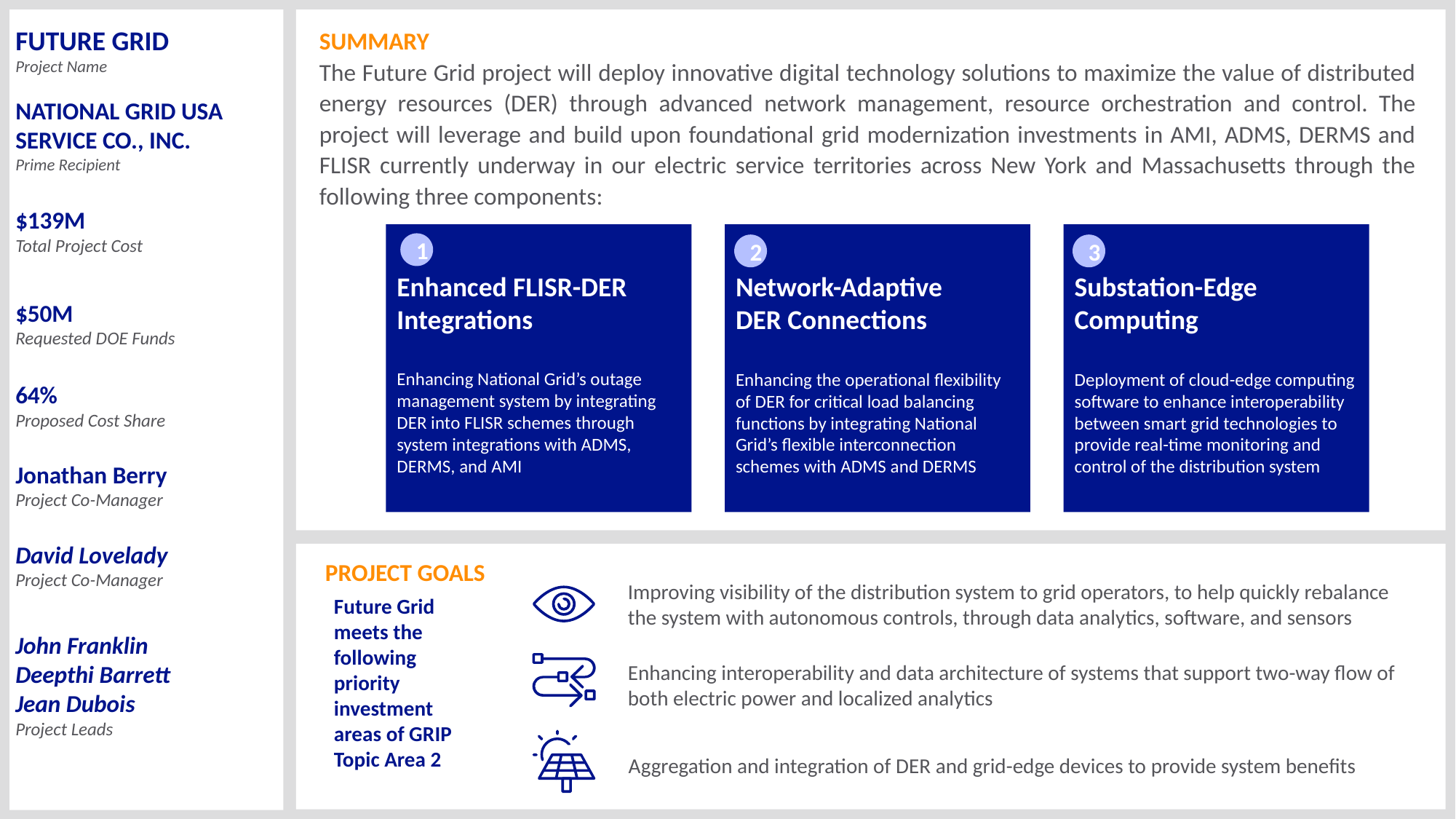

SUMMARY
The Future Grid project will deploy innovative digital technology solutions to maximize the value of distributed energy resources (DER) through advanced network management, resource orchestration and control. The project will leverage and build upon foundational grid modernization investments in AMI, ADMS, DERMS and FLISR currently underway in our electric service territories across New York and Massachusetts through the following three components:
FUTURE GRID
Project Name
NATIONAL GRID USA SERVICE CO., INC.
Prime Recipient
$139M
Total Project Cost
$50M
Requested DOE Funds
64%
Proposed Cost Share
Jonathan Berry
Project Co-Manager
David Lovelady
Project Co-Manager

John Franklin
Deepthi Barrett
Jean Dubois
Project Leads

Enhanced FLISR-DER Integrations
Enhancing National Grid’s outage management system by integrating DER into FLISR schemes through system integrations with ADMS, DERMS, and AMI

Network-Adaptive             DER Connections
Enhancing the operational flexibility of DER for critical load balancing functions by integrating National Grid’s flexible interconnection schemes with ADMS and DERMS

Substation-Edge Computing
Deployment of cloud-edge computing software to enhance interoperability between smart grid technologies to provide real-time monitoring and control of the distribution system
1
2
3

PROJECT GOALS
Improving visibility of the distribution system to grid operators, to help quickly rebalance the system with autonomous controls, through data analytics, software, and sensors

Future Grid meets the following priority investment areas of GRIP Topic Area 2

Enhancing interoperability and data architecture of systems that support two-way flow of both electric power and localized analytics

Aggregation and integration of DER and grid-edge devices to provide system benefits